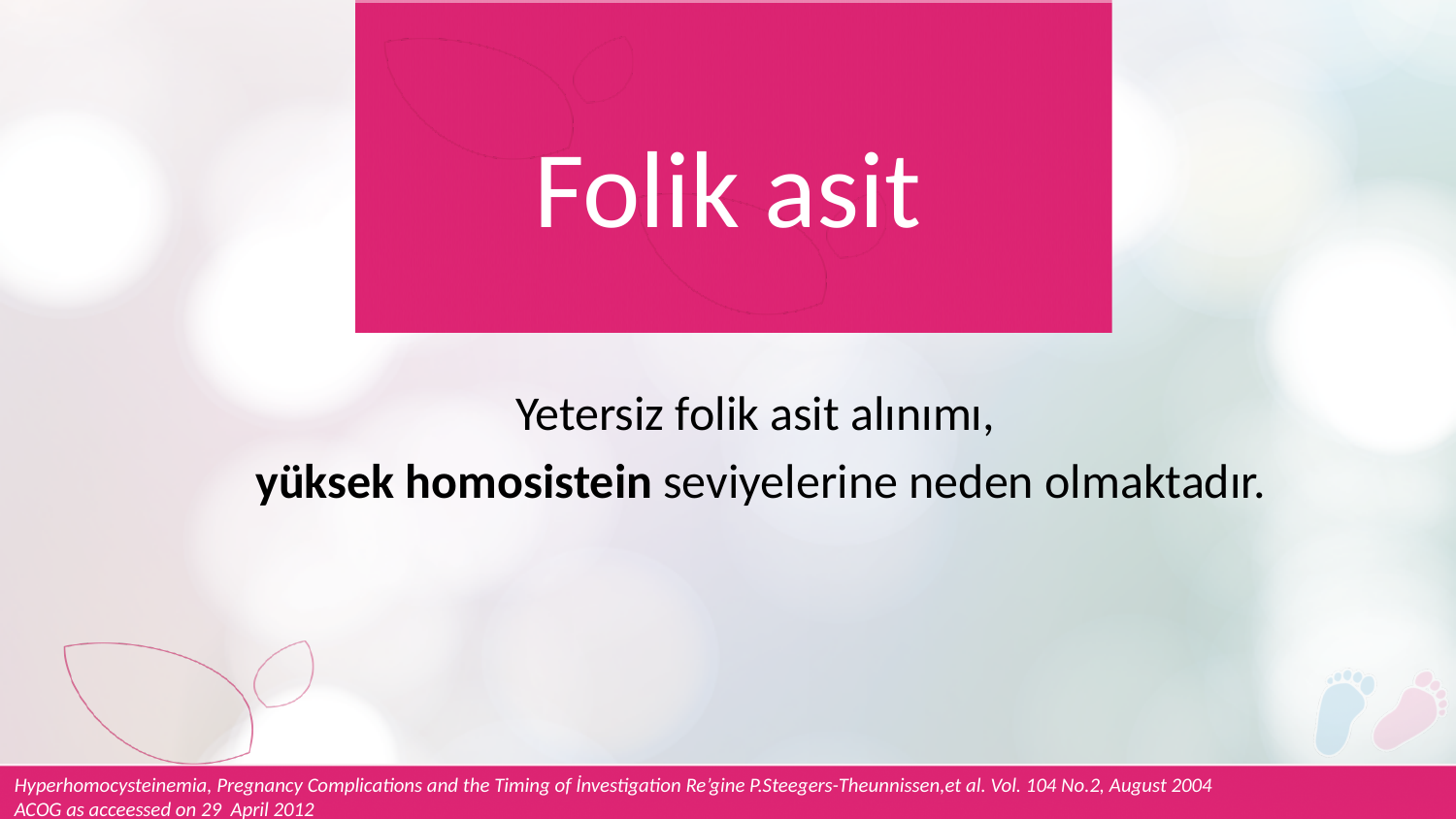

Folik asit
Yetersiz folik asit alınımı,
yüksek homosistein seviyelerine neden olmaktadır.
Hyperhomocysteinemia, Pregnancy Complications and the Timing of İnvestigation Re’gine P.Steegers-Theunnissen,et al. Vol. 104 No.2, August 2004 ACOG as acceessed on 29  April 2012